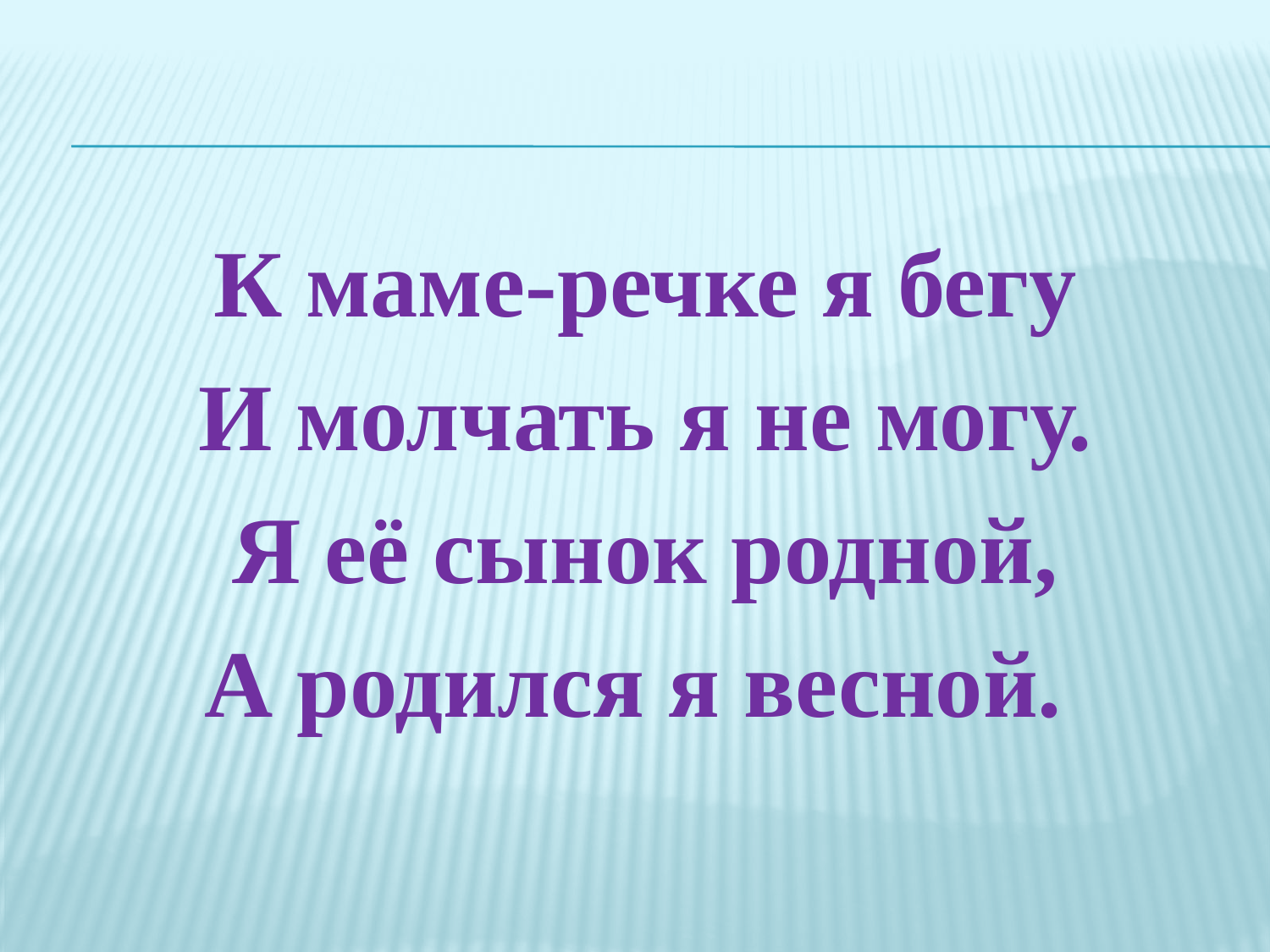

К маме-речке я бегу
И молчать я не могу.
Я её сынок родной,
А родился я весной.